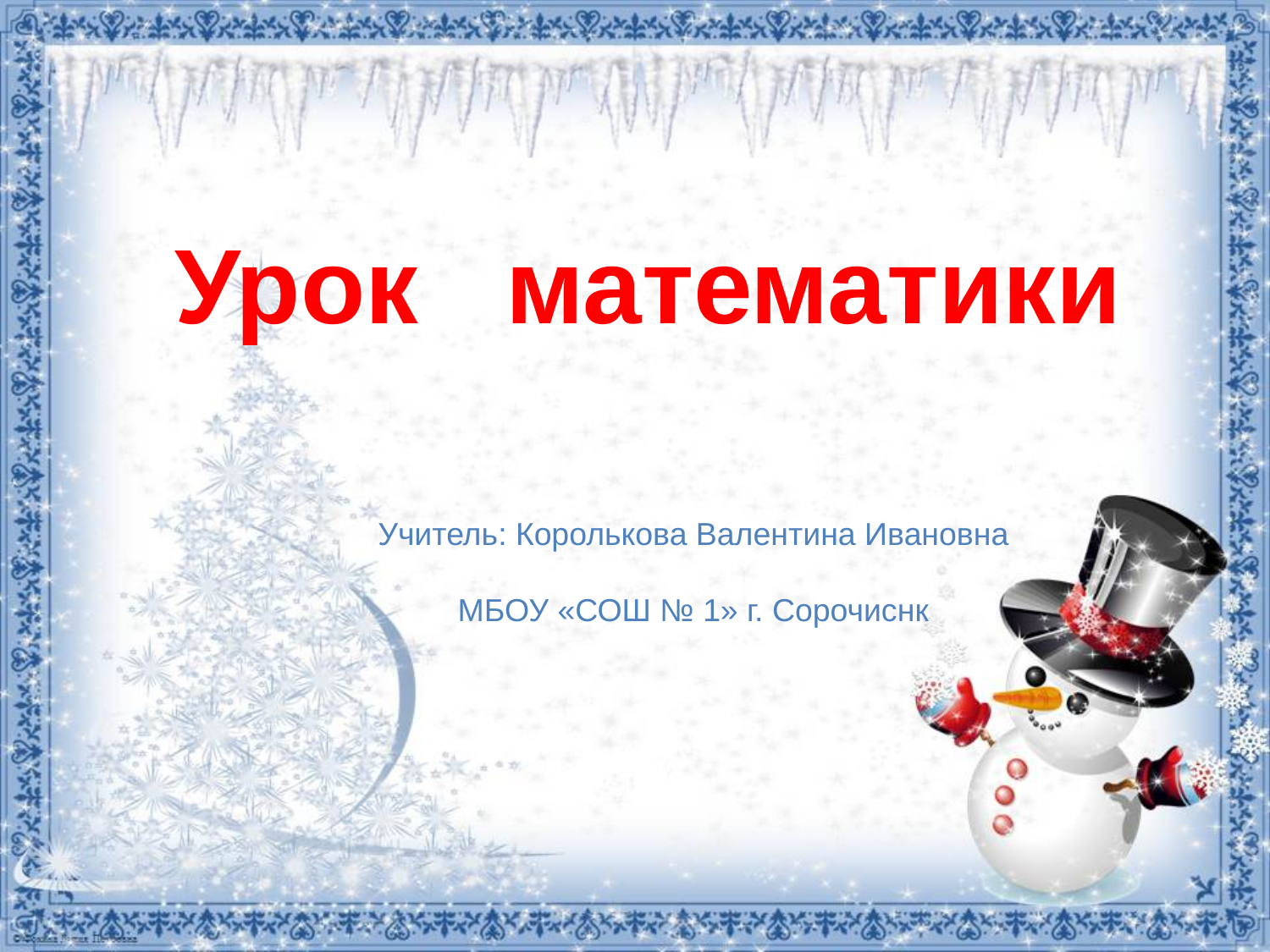

Урок   математики
Учитель: Королькова Валентина Ивановна

МБОУ «СОШ № 1» г. Сорочиснк